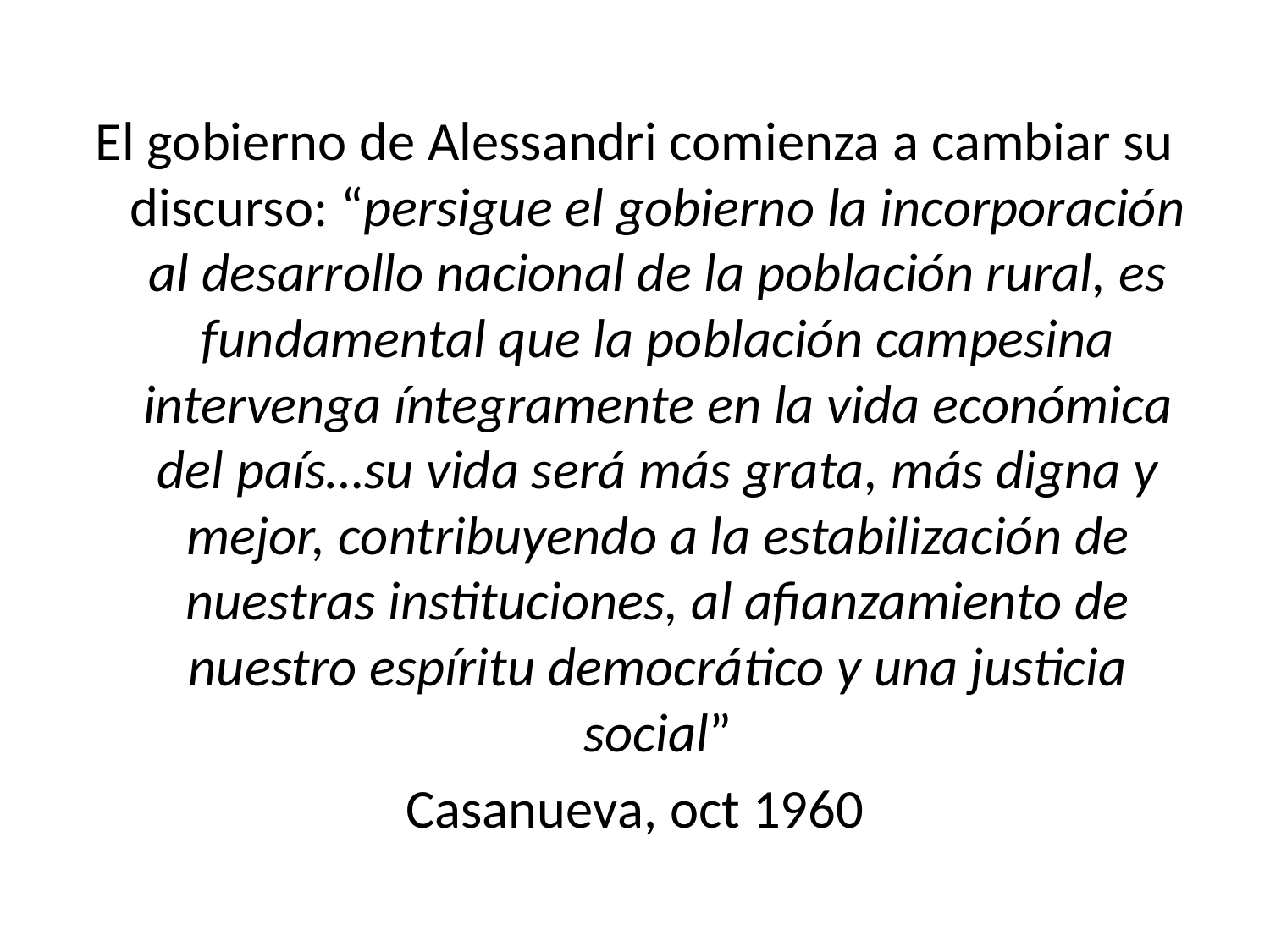

El gobierno de Alessandri comienza a cambiar su discurso: “persigue el gobierno la incorporación al desarrollo nacional de la población rural, es fundamental que la población campesina intervenga íntegramente en la vida económica del país…su vida será más grata, más digna y mejor, contribuyendo a la estabilización de nuestras instituciones, al afianzamiento de nuestro espíritu democrático y una justicia social”
Casanueva, oct 1960